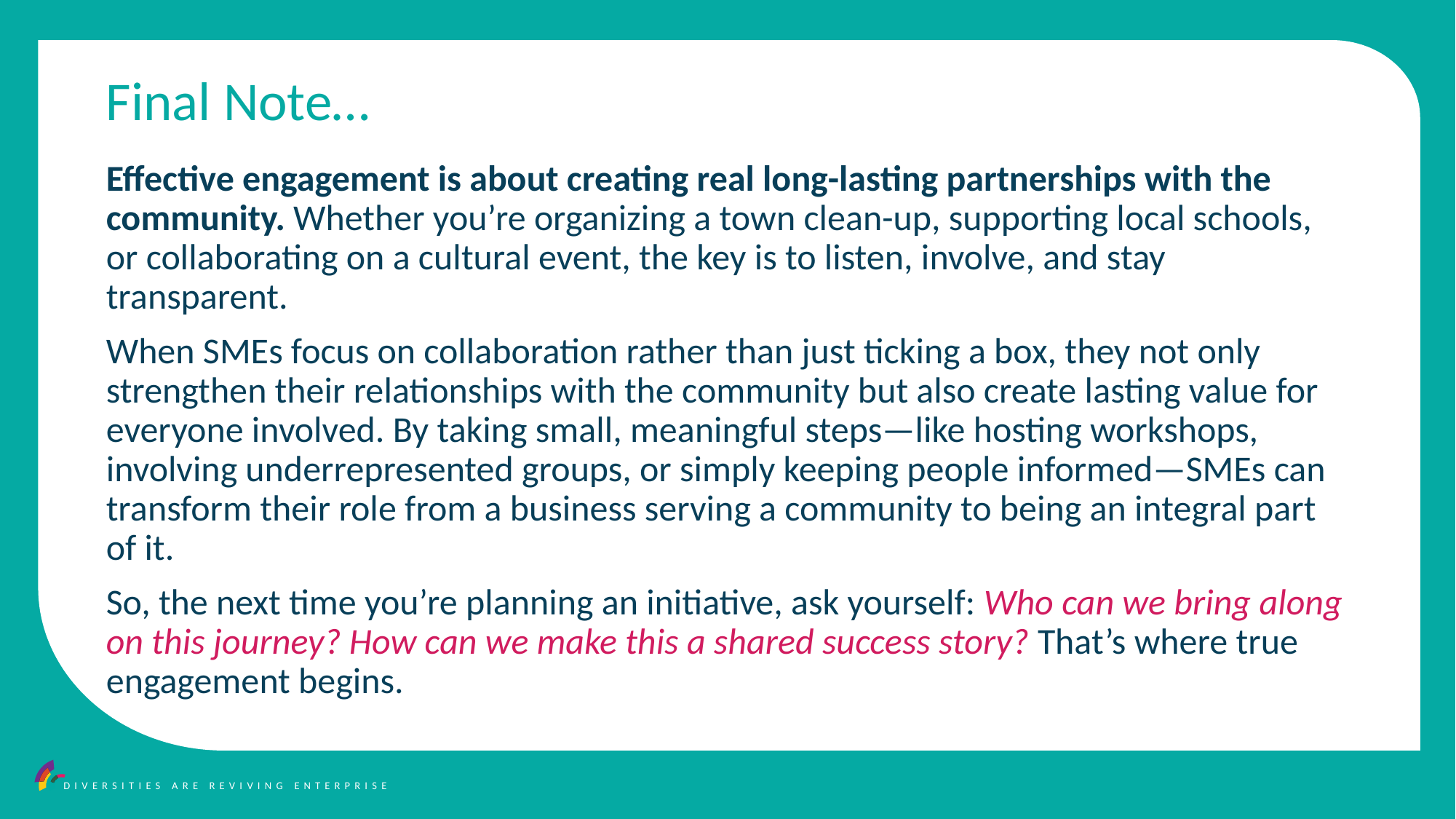

Final Note…
Effective engagement is about creating real long-lasting partnerships with the community. Whether you’re organizing a town clean-up, supporting local schools, or collaborating on a cultural event, the key is to listen, involve, and stay transparent.
When SMEs focus on collaboration rather than just ticking a box, they not only strengthen their relationships with the community but also create lasting value for everyone involved. By taking small, meaningful steps—like hosting workshops, involving underrepresented groups, or simply keeping people informed—SMEs can transform their role from a business serving a community to being an integral part of it.
So, the next time you’re planning an initiative, ask yourself: Who can we bring along on this journey? How can we make this a shared success story? That’s where true engagement begins.